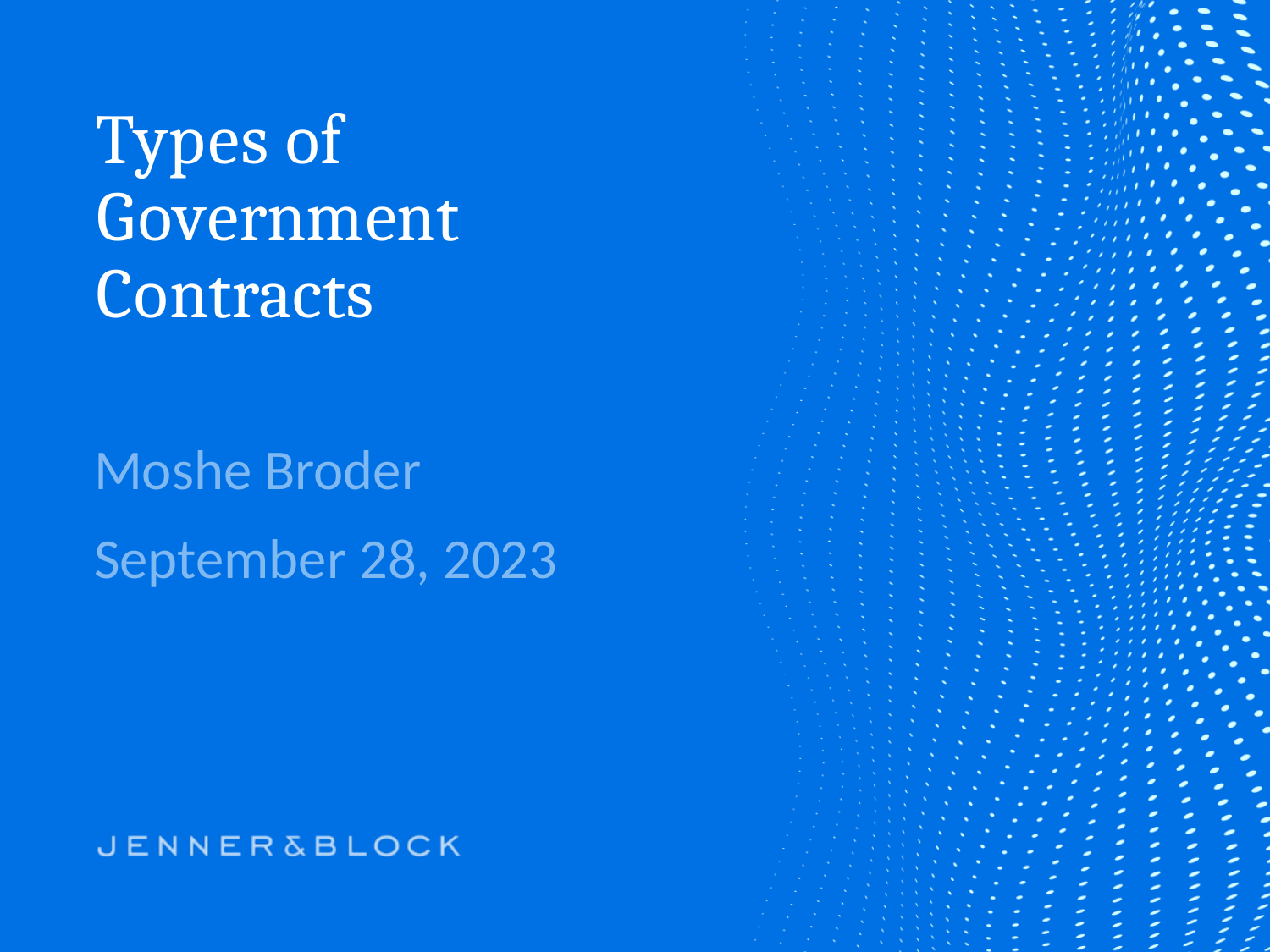

# Types of Government Contracts
Moshe Broder
September 28, 2023